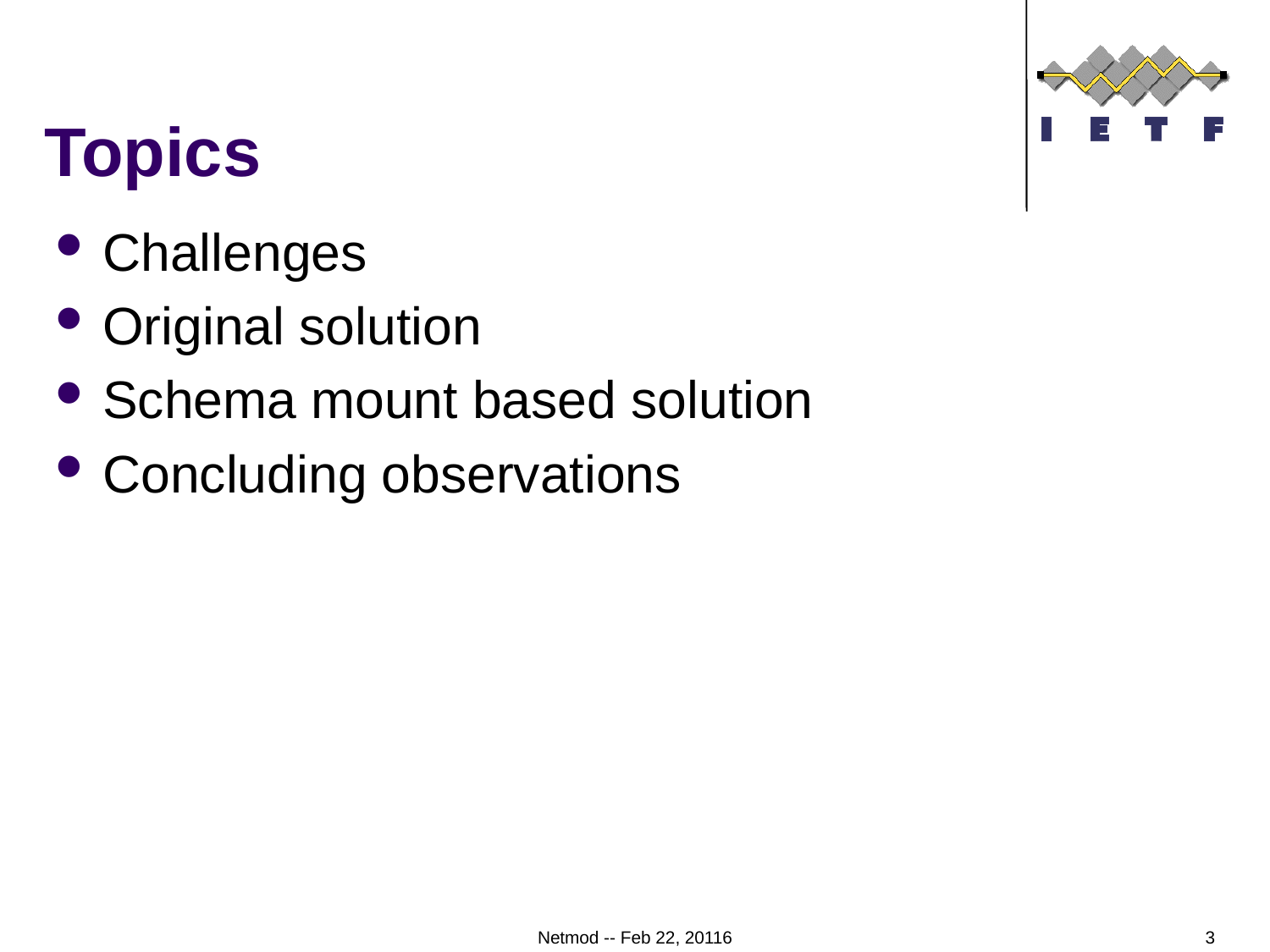

# Topics
Challenges
Original solution
Schema mount based solution
Concluding observations
Netmod -- Feb 22, 20116
3